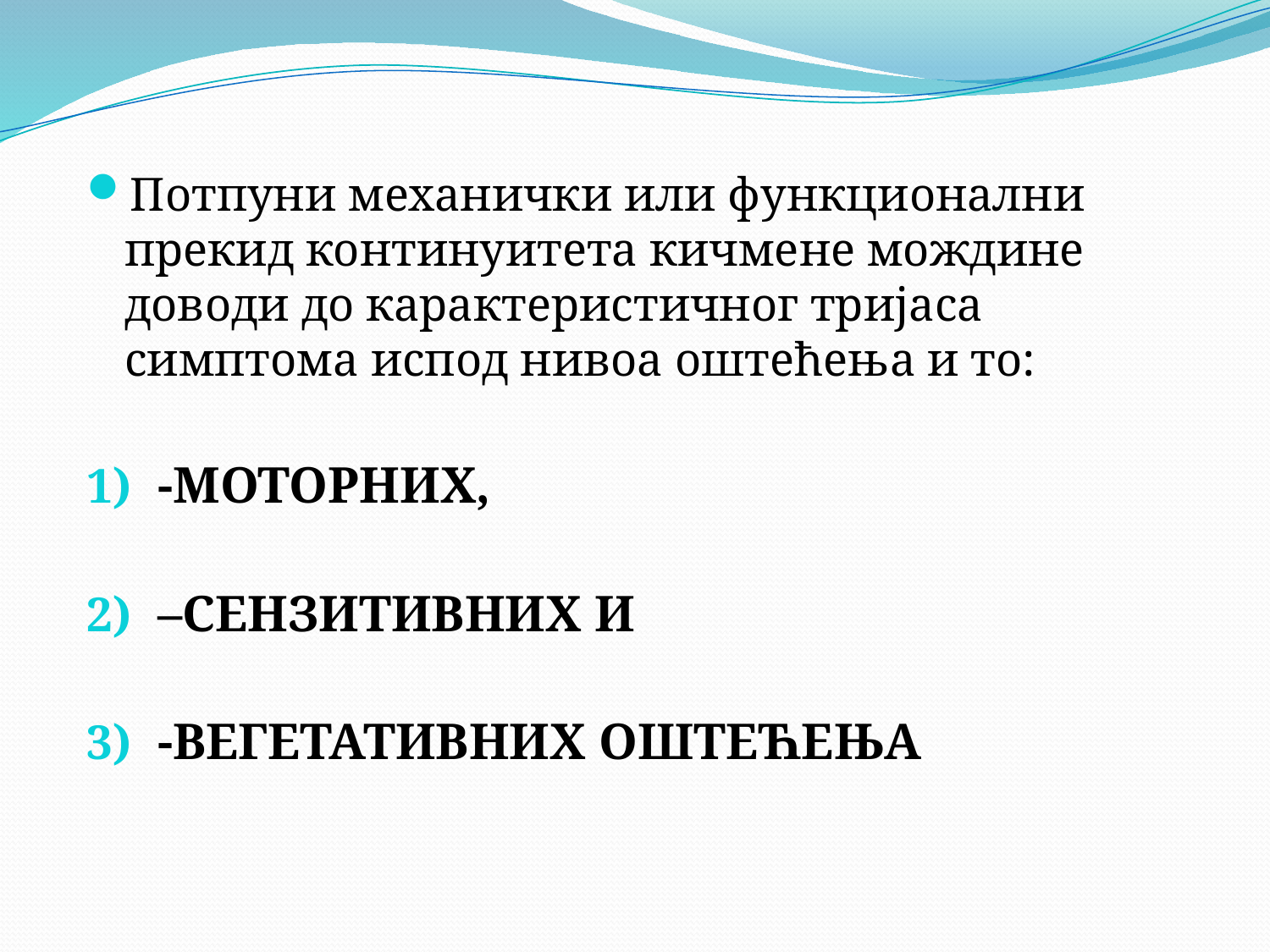

Потпуни механички или функционални прекид континуитета кичмене мождине доводи до карактеристичног тријаса симптома испод нивоа оштећења и то:
-МОТОРНИХ,
–СЕНЗИТИВНИХ И
-ВЕГЕТАТИВНИХ ОШТЕЋЕЊА